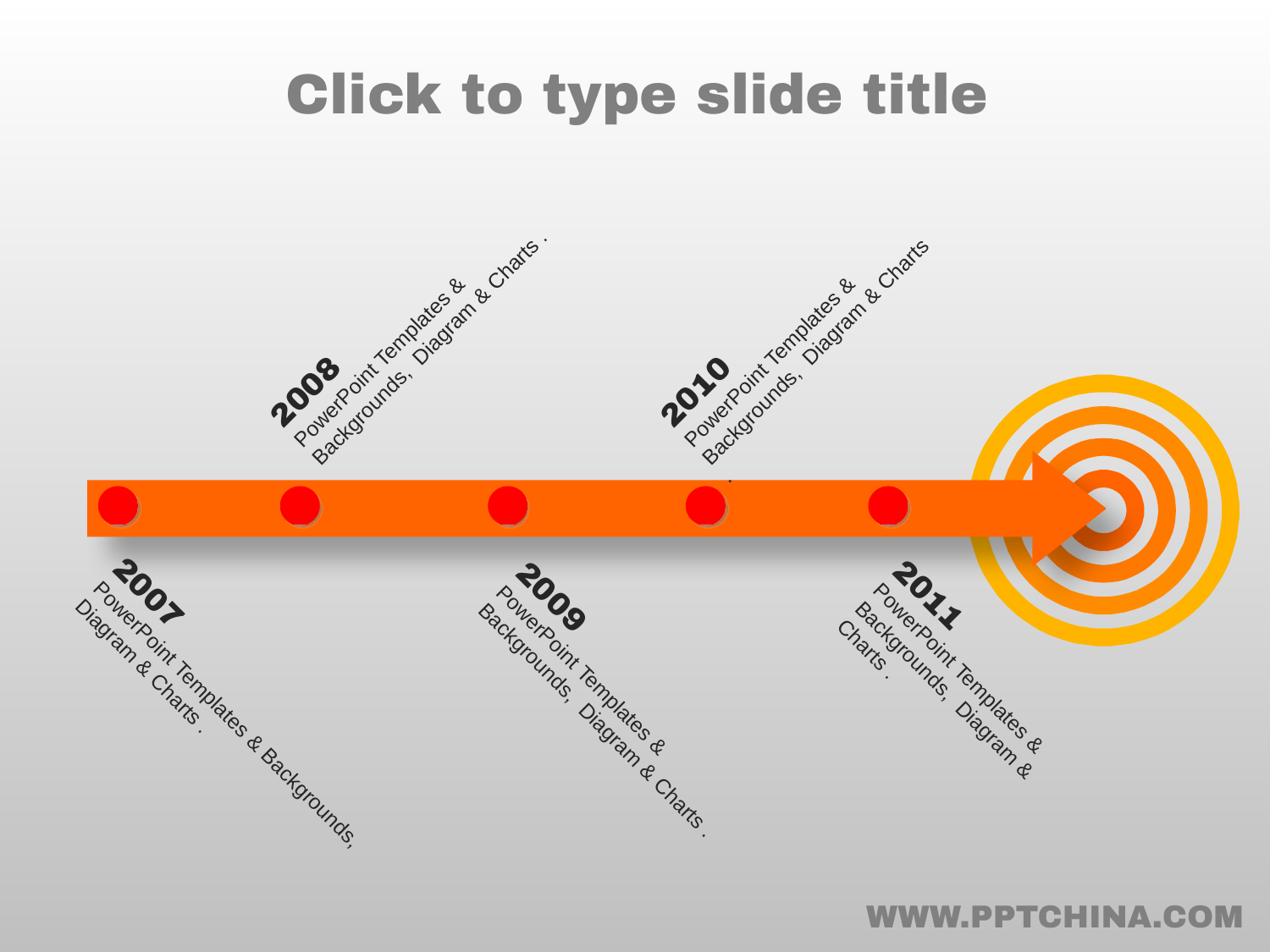

Click to type slide title
2008
PowerPoint Templates & Backgrounds,  Diagram & Charts .
2010
PowerPoint Templates & Backgrounds,  Diagram & Charts .

2011
PowerPoint Templates & Backgrounds,  Diagram & Charts .
2009
PowerPoint Templates & Backgrounds,  Diagram & Charts .
2007
PowerPoint Templates & Backgrounds,  Diagram & Charts .